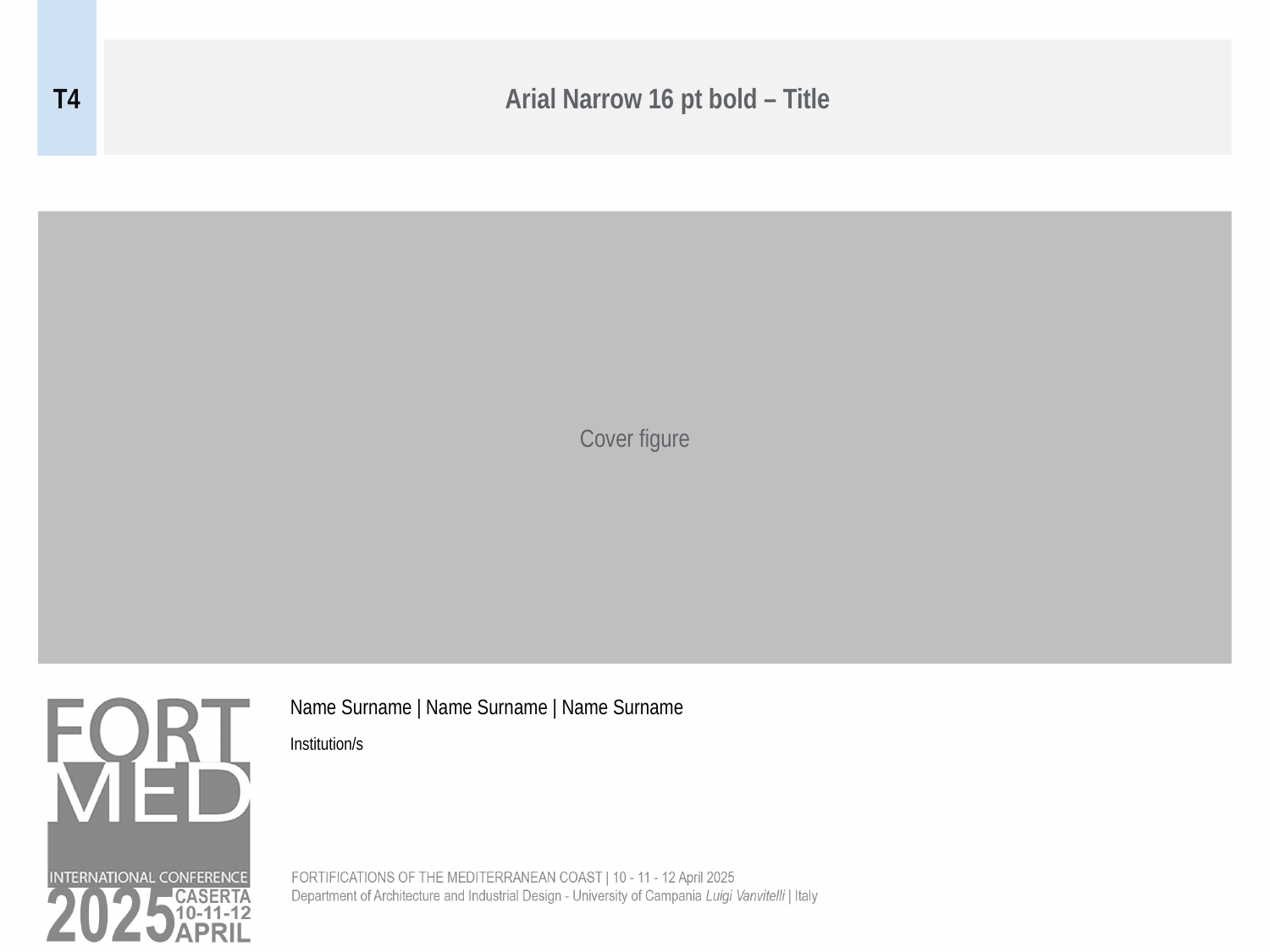

T4
Arial Narrow 16 pt bold – Title

Cover figure
Name Surname | Name Surname | Name Surname
Institution/s